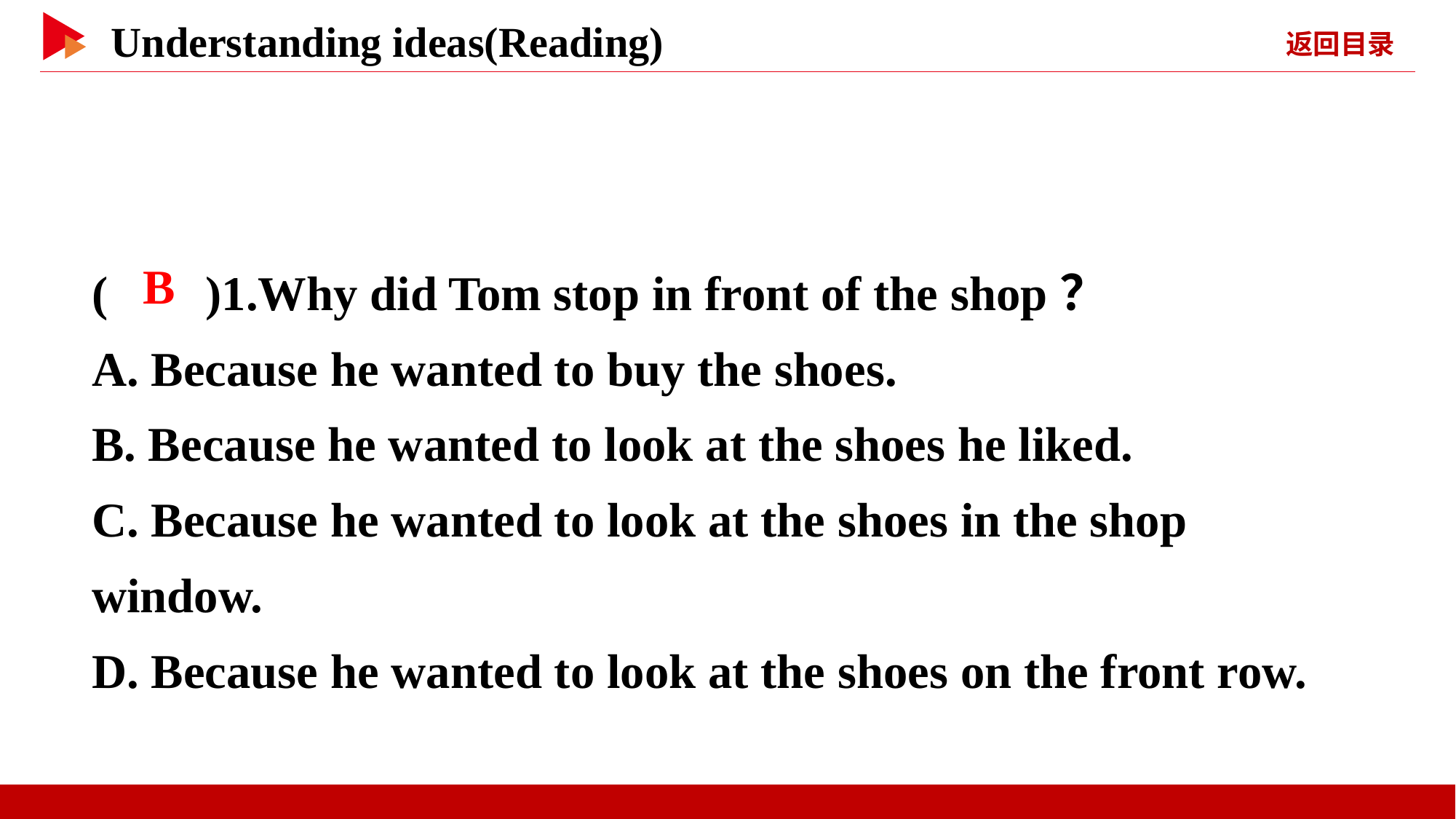

(        )1.Why did Tom stop in front of the shop？
A. Because he wanted to buy the shoes.
B. Because he wanted to look at the shoes he liked.
C. Because he wanted to look at the shoes in the shop window.
D. Because he wanted to look at the shoes on the front row.
   B